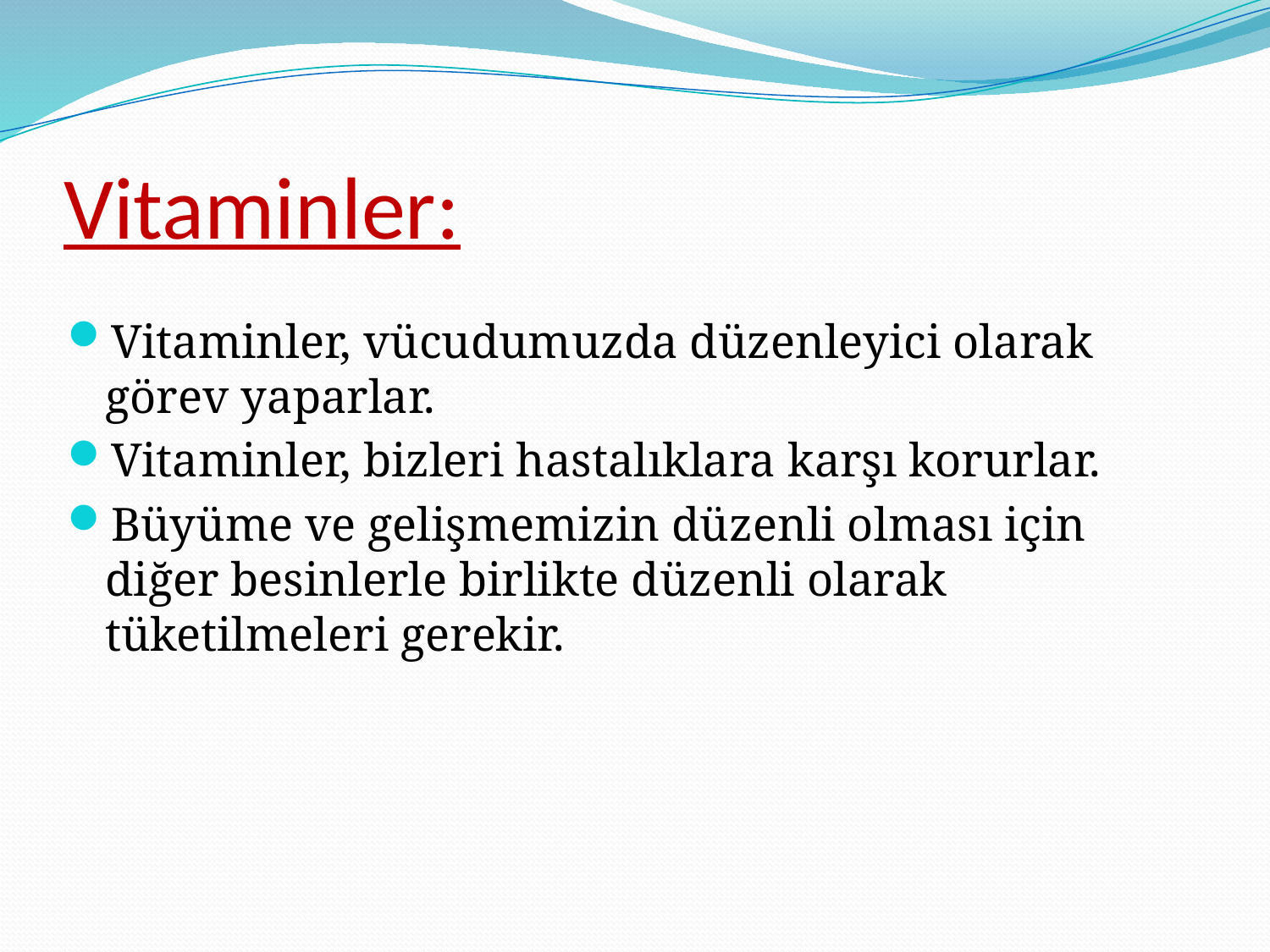

# Vitaminler:
Vitaminler, vücudumuzda düzenleyici olarak görev yaparlar.
Vitaminler, bizleri hastalıklara karşı korurlar.
Büyüme ve gelişmemizin düzenli olması için diğer besinlerle birlikte düzenli olarak tüketilmeleri gerekir.